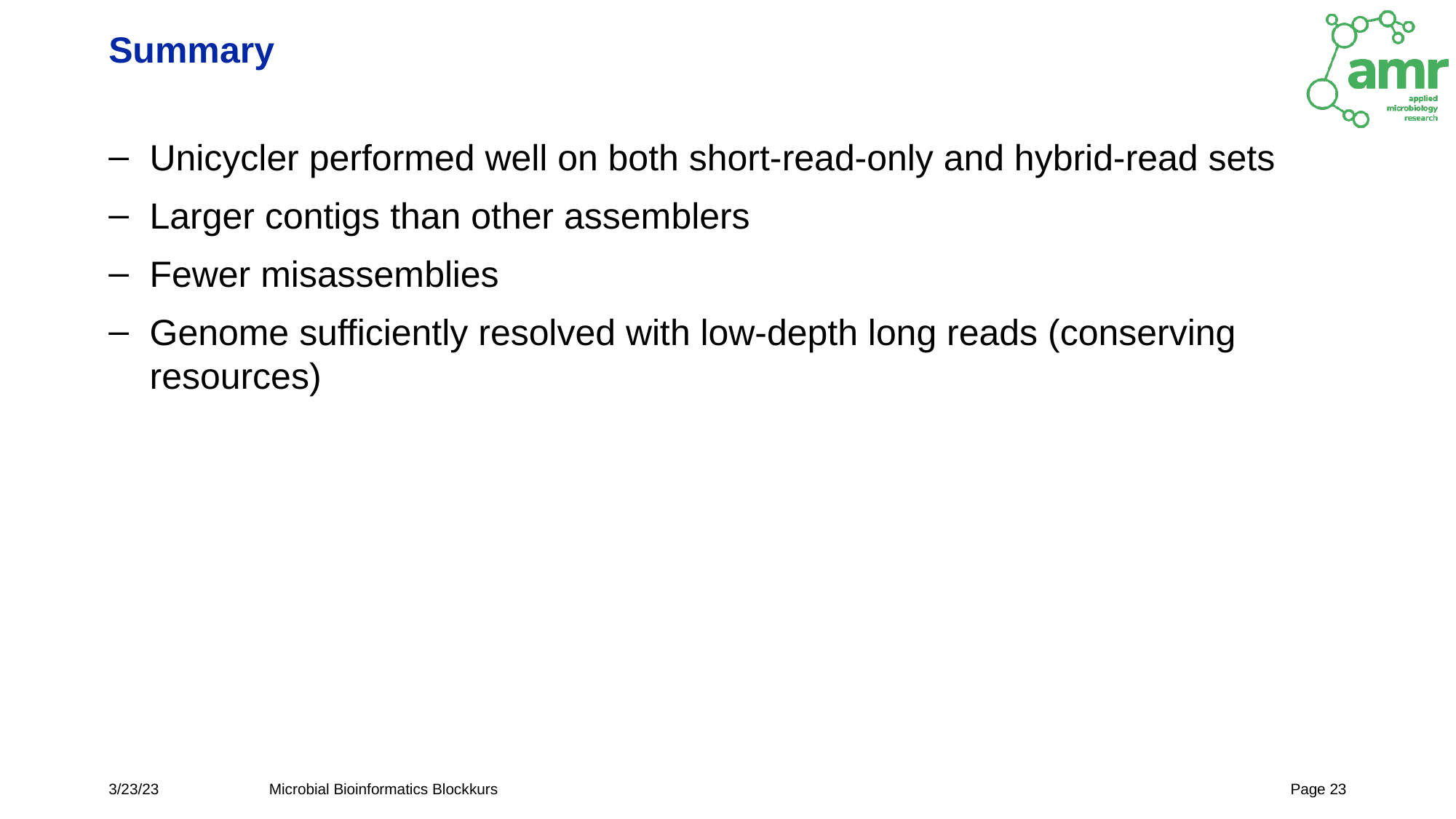

# Summary
Unicycler performed well on both short-read-only and hybrid-read sets
Larger contigs than other assemblers
Fewer misassemblies
Genome sufficiently resolved with low-depth long reads (conserving resources)

3/23/23
Microbial Bioinformatics Blockkurs
Page 23